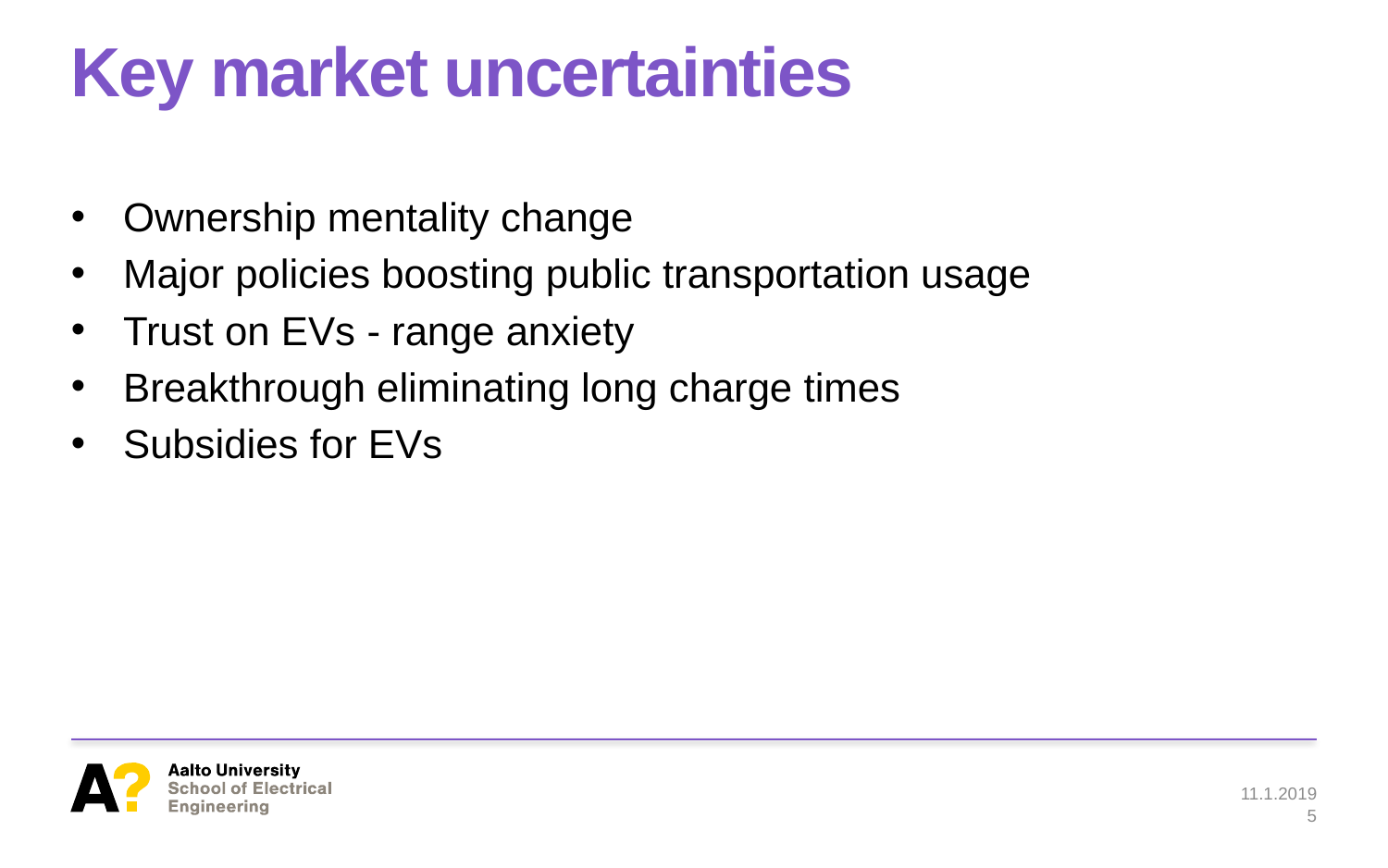

# Key market uncertainties
Ownership mentality change
Major policies boosting public transportation usage
Trust on EVs - range anxiety
Breakthrough eliminating long charge times
Subsidies for EVs

11.1.2019
5